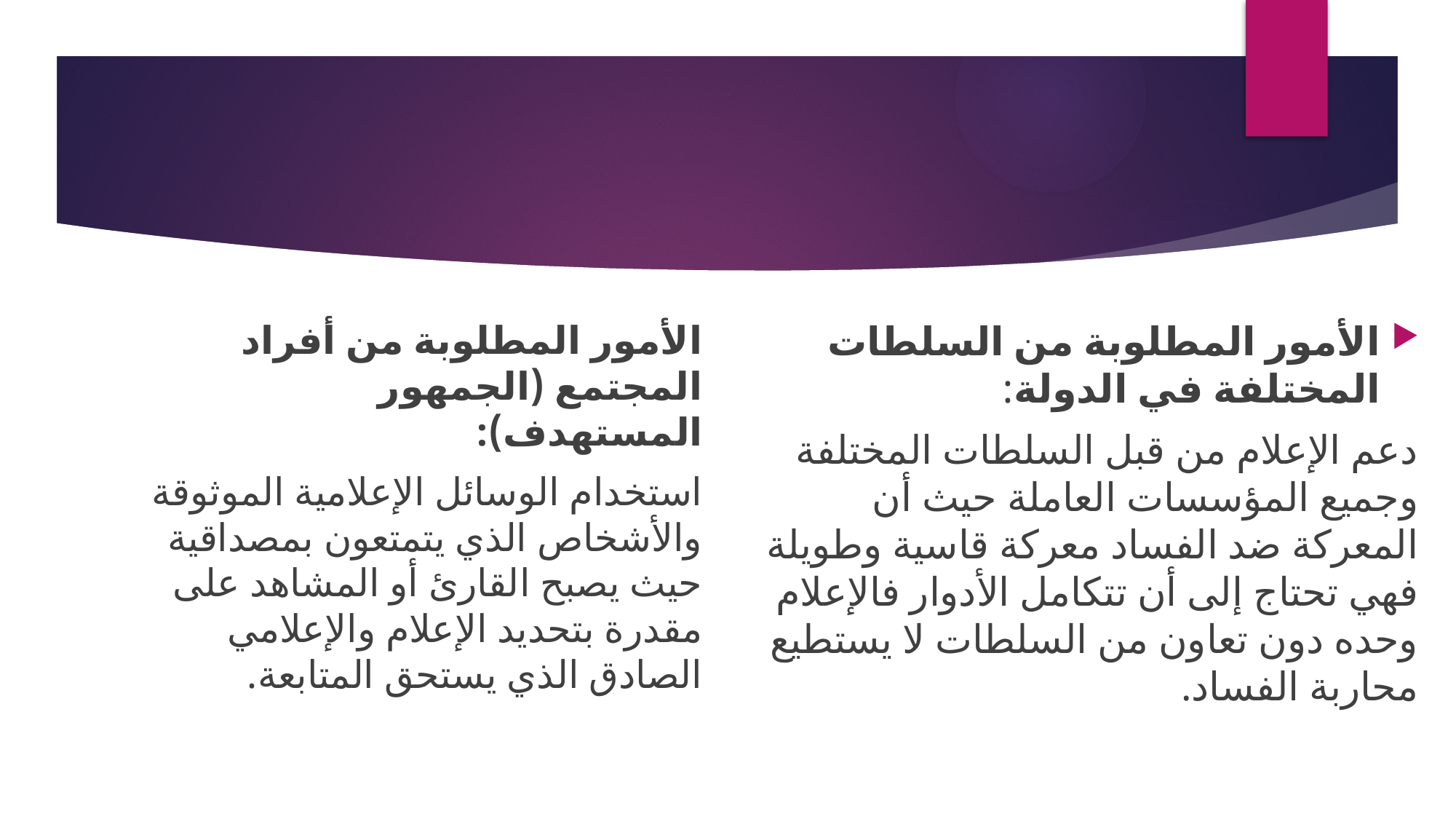

#
الأمور المطلوبة من أفراد المجتمع (الجمهور المستهدف):
استخدام الوسائل الإعلامية الموثوقة والأشخاص الذي يتمتعون بمصداقية حيث يصبح القارئ أو المشاهد على مقدرة بتحديد الإعلام والإعلامي الصادق الذي يستحق المتابعة.
الأمور المطلوبة من السلطات المختلفة في الدولة:
دعم الإعلام من قبل السلطات المختلفة وجميع المؤسسات العاملة حيث أن المعركة ضد الفساد معركة قاسية وطويلة فهي تحتاج إلى أن تتكامل الأدوار فالإعلام وحده دون تعاون من السلطات لا يستطيع محاربة الفساد.